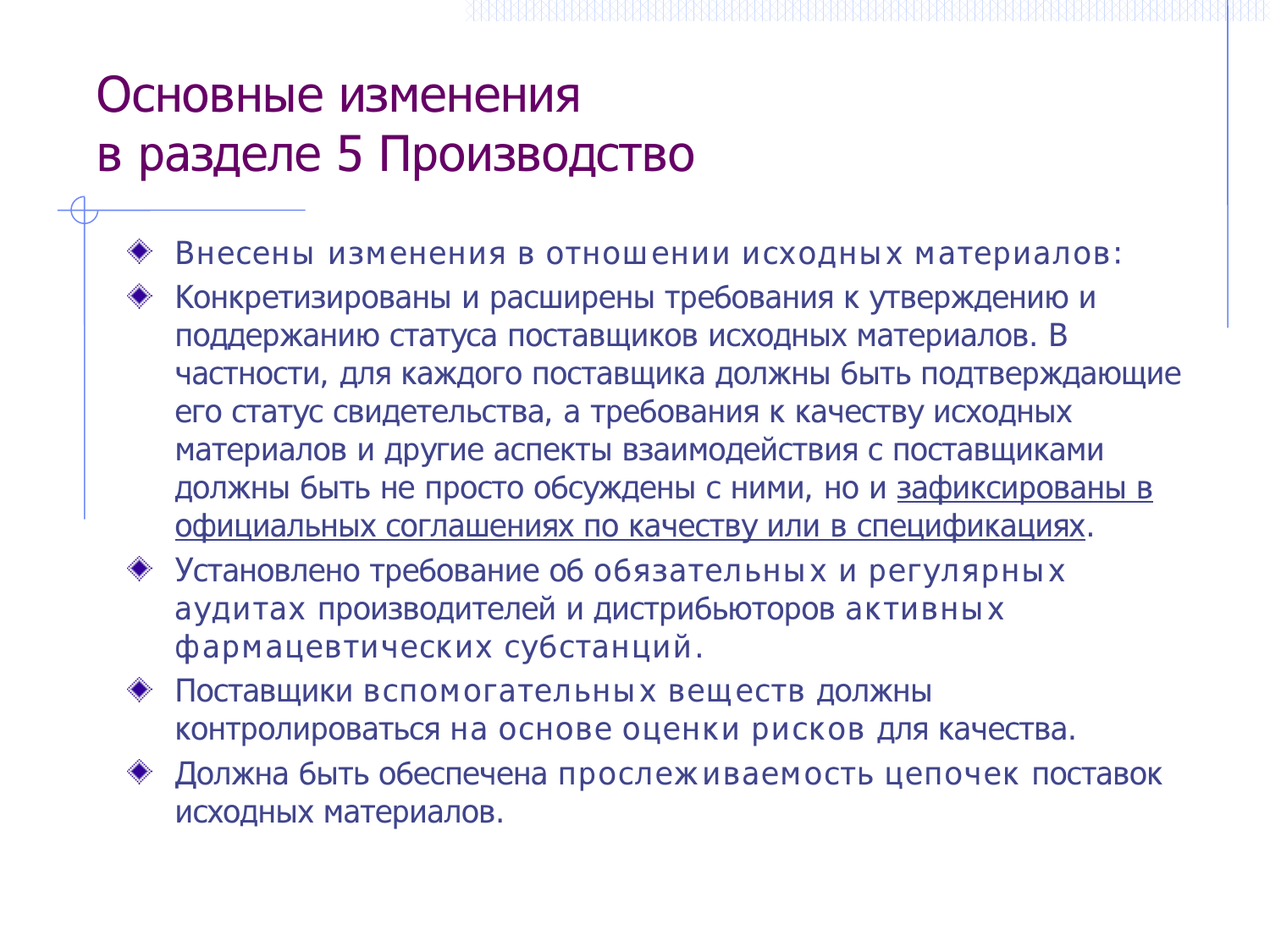

Основные изменения
в разделе 5 Производство
Внесены изменения в отношении исходных материалов:
Конкретизированы и расширены требования к утверждению и поддержанию статуса поставщиков исходных материалов. В частности, для каждого поставщика должны быть подтверждающие его статус свидетельства, а требования к качеству исходных материалов и другие аспекты взаимодействия с поставщиками  должны быть не просто обсуждены с ними, но и зафиксированы в официальных соглашениях по качеству или в спецификациях.
Установлено требование об обязательных и регулярных аудитах производителей и дистрибьюторов активных фармацевтических субстанций.
Поставщики вспомогательных веществ должны контролироваться на основе оценки рисков для качества.
Должна быть обеспечена прослеживаемость цепочек поставок исходных материалов.